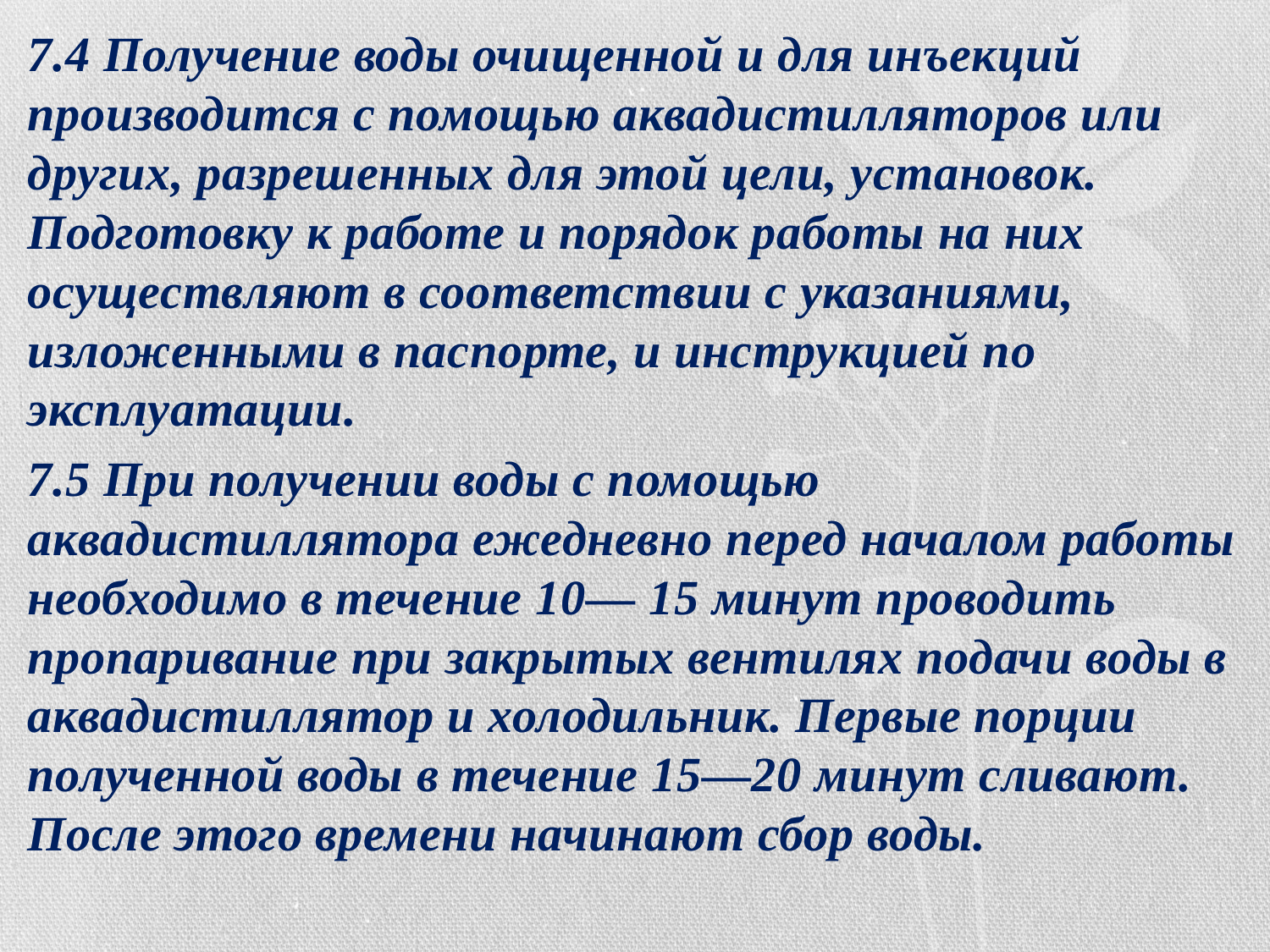

7.4 Получение воды очищенной и для инъекций производится с помощью аквадистилляторов или других, разрешенных для этой цели, установок. Подготовку к работе и порядок работы на них осуществляют в соответствии с указаниями, изложенными в паспорте, и инструкцией по эксплуатации.
7.5 При получении воды с помощью аквадистиллятора ежедневно перед началом работы необходимо в течение 10— 15 минут проводить пропаривание при закрытых вентилях подачи воды в аквадистиллятор и холодильник. Первые порции полученной воды в течение 15—20 минут сливают. После этого времени начинают сбор воды.